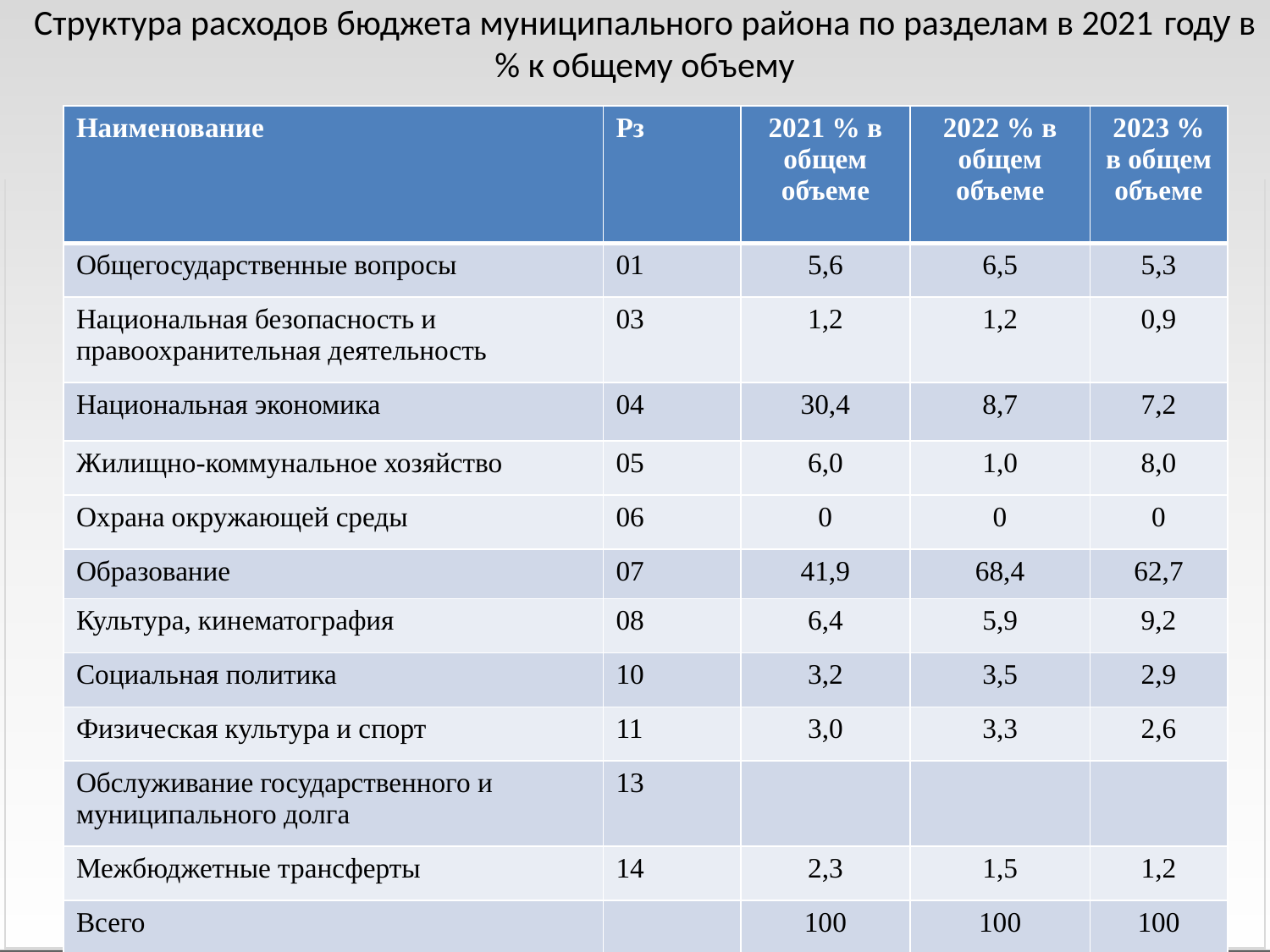

Структура расходов бюджета муниципального района по разделам в 2021 году в % к общему объему
| Наименование | Рз | 2021 % в общем объеме | 2022 % в общем объеме | 2023 % в общем объеме |
| --- | --- | --- | --- | --- |
| Общегосударственные вопросы | 01 | 5,6 | 6,5 | 5,3 |
| Национальная безопасность и правоохранительная деятельность | 03 | 1,2 | 1,2 | 0,9 |
| Национальная экономика | 04 | 30,4 | 8,7 | 7,2 |
| Жилищно-коммунальное хозяйство | 05 | 6,0 | 1,0 | 8,0 |
| Охрана окружающей среды | 06 | 0 | 0 | 0 |
| Образование | 07 | 41,9 | 68,4 | 62,7 |
| Культура, кинематография | 08 | 6,4 | 5,9 | 9,2 |
| Социальная политика | 10 | 3,2 | 3,5 | 2,9 |
| Физическая культура и спорт | 11 | 3,0 | 3,3 | 2,6 |
| Обслуживание государственного и муниципального долга | 13 |  |  |  |
| Межбюджетные трансферты | 14 | 2,3 | 1,5 | 1,2 |
| Всего |  | 100 | 100 | 100 |